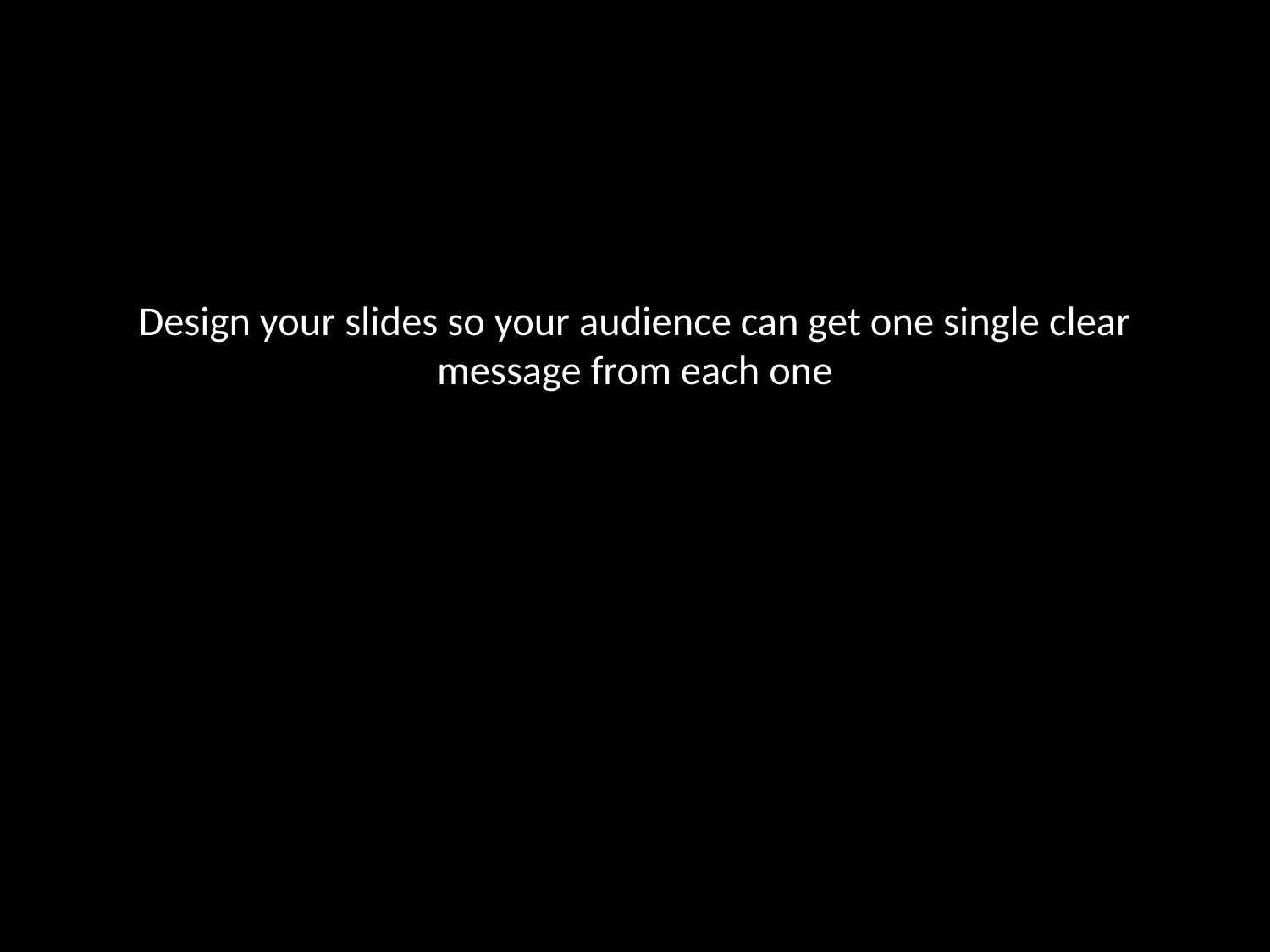

# Design your slides so your audience can get one single clear message from each one